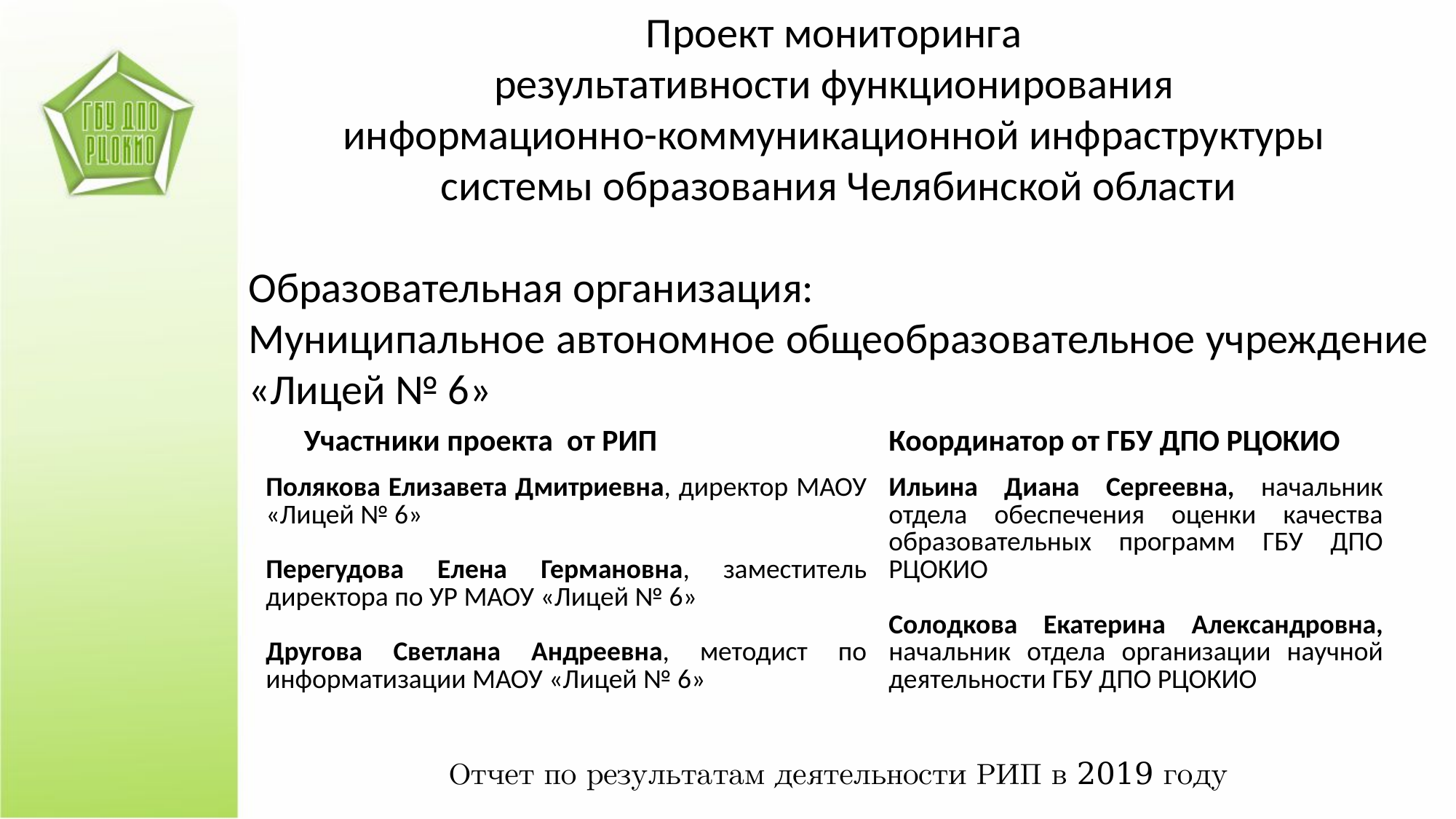

Проект мониторинга
результативности функционирования
информационно-коммуникационной инфраструктуры
системы образования Челябинской области

Образовательная организация:
Муниципальное автономное общеобразовательное учреждение «Лицей № 6»
| Участники проекта от РИП | Координатор от ГБУ ДПО РЦОКИО |
| --- | --- |
| Полякова Елизавета Дмитриевна, директор МАОУ «Лицей № 6» Перегудова Елена Германовна, заместитель директора по УР МАОУ «Лицей № 6» Другова Светлана Андреевна, методист по информатизации МАОУ «Лицей № 6» | Ильина Диана Сергеевна, начальник отдела обеспечения оценки качества образовательных программ ГБУ ДПО РЦОКИО Солодкова Екатерина Александровна, начальник отдела организации научной деятельности ГБУ ДПО РЦОКИО |
|  |  |
Отчет по результатам деятельности РИП в 2019 году